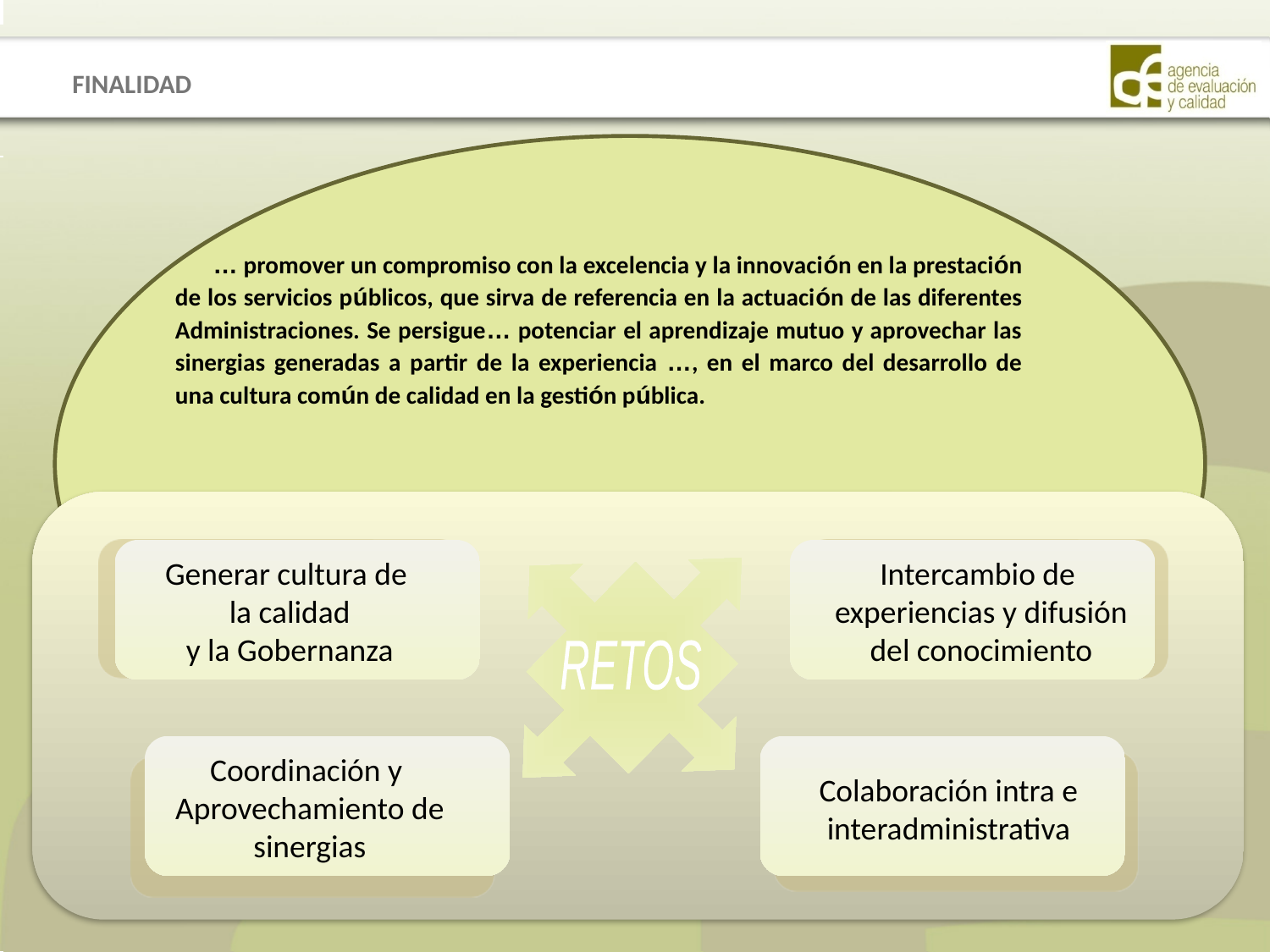

FINALIDAD

               … promover un compromiso con la excelencia y la innovación en la prestación de los servicios públicos, que sirva de referencia en la actuación de las diferentes Administraciones. Se persigue… potenciar el aprendizaje mutuo y aprovechar las sinergias generadas a partir de la experiencia …, en el marco del desarrollo de una cultura común de calidad en la gestión pública.

Generar cultura de
la calidad
y la Gobernanza

Intercambio de
experiencias y difusión
del conocimiento
RETOS

Coordinación y
Aprovechamiento de
sinergias
Colaboración intra e
interadministrativa